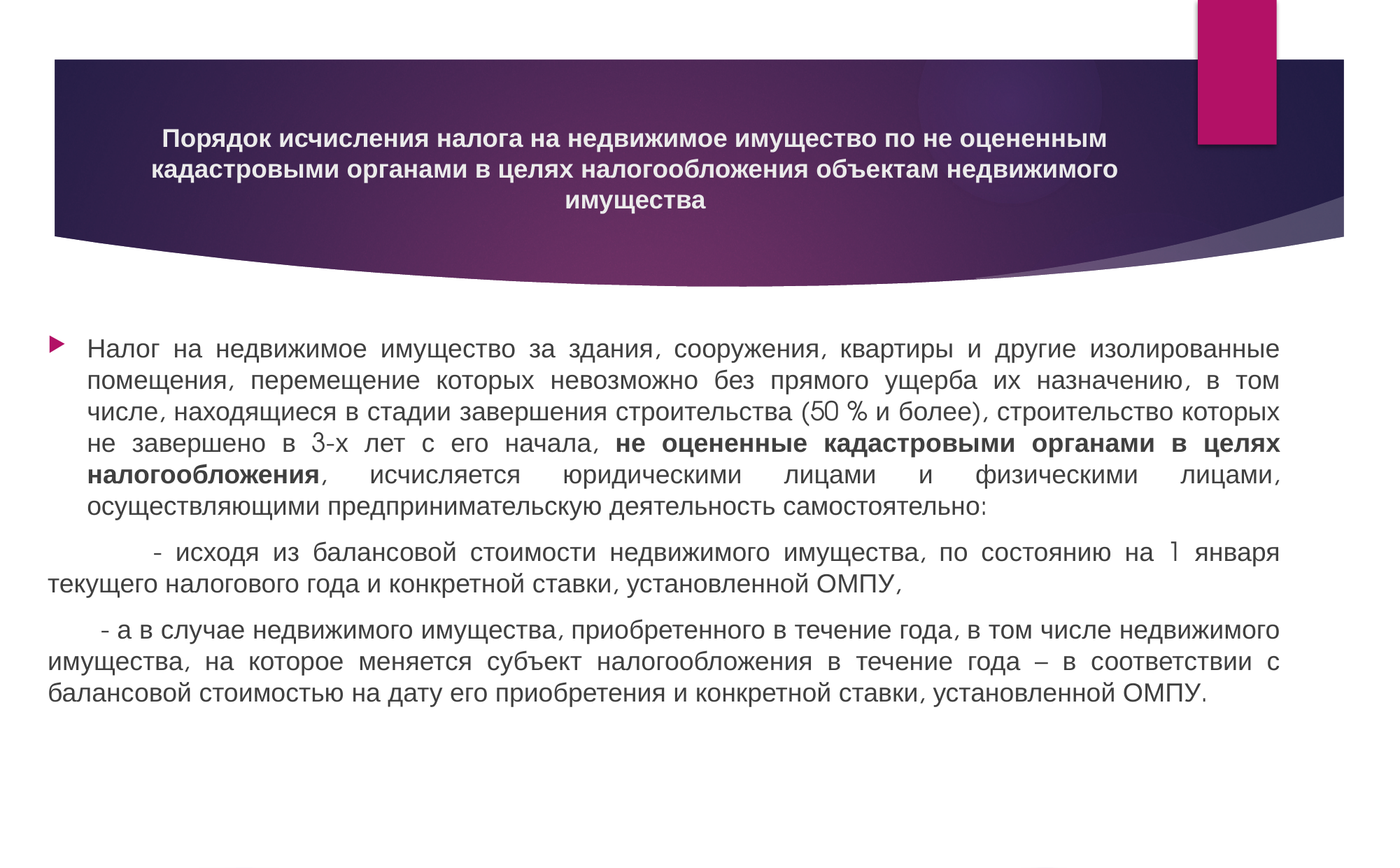

# Порядок исчисления налога на недвижимое имущество по не оцененным кадастровыми органами в целях налогообложения объектам недвижимого имущества
Налог на недвижимое имущество за здания, сооружения, квартиры и другие изолированные помещения, перемещение которых невозможно без прямого ущерба их назначению, в том числе, находящиеся в стадии завершения строительства (50 % и более), строительство которых не завершено в 3-х лет с его начала, не оцененные кадастровыми органами в целях налогообложения, исчисляется юридическими лицами и физическими лицами, осуществляющими предпринимательскую деятельность самостоятельно:
        - исходя из балансовой стоимости недвижимого имущества, по состоянию на 1 января текущего налогового года и конкретной ставки, установленной ОМПУ,
       - а в случае недвижимого имущества, приобретенного в течение года, в том числе недвижимого имущества, на которое меняется субъект налогообложения в течение года – в соответствии с балансовой стоимостью на дату его приобретения и конкретной ставки, установленной ОМПУ.